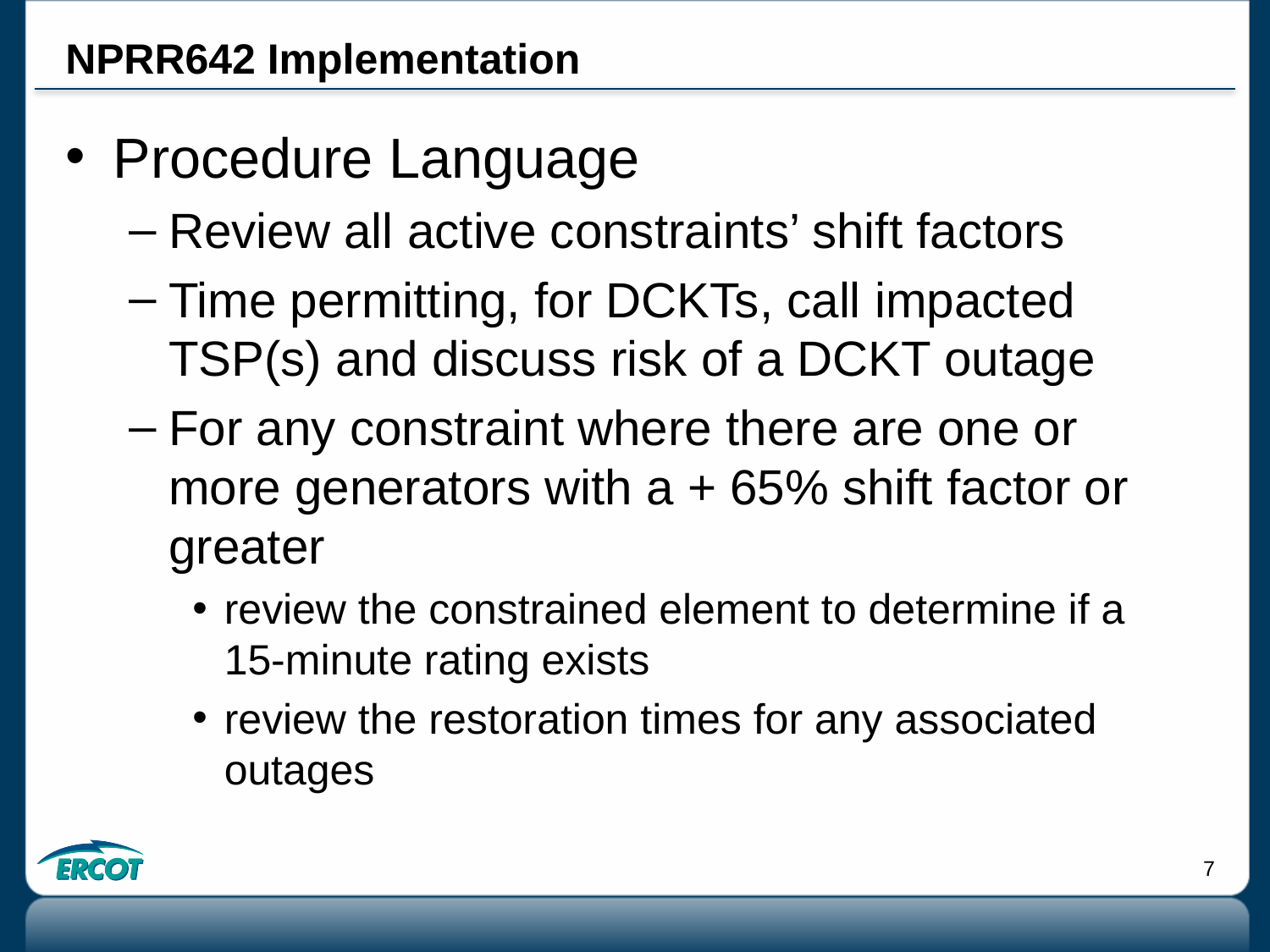

# NPRR642 Implementation
Procedure Language
Review all active constraints’ shift factors
Time permitting, for DCKTs, call impacted TSP(s) and discuss risk of a DCKT outage
For any constraint where there are one or more generators with a + 65% shift factor or greater
review the constrained element to determine if a 15-minute rating exists
review the restoration times for any associated outages